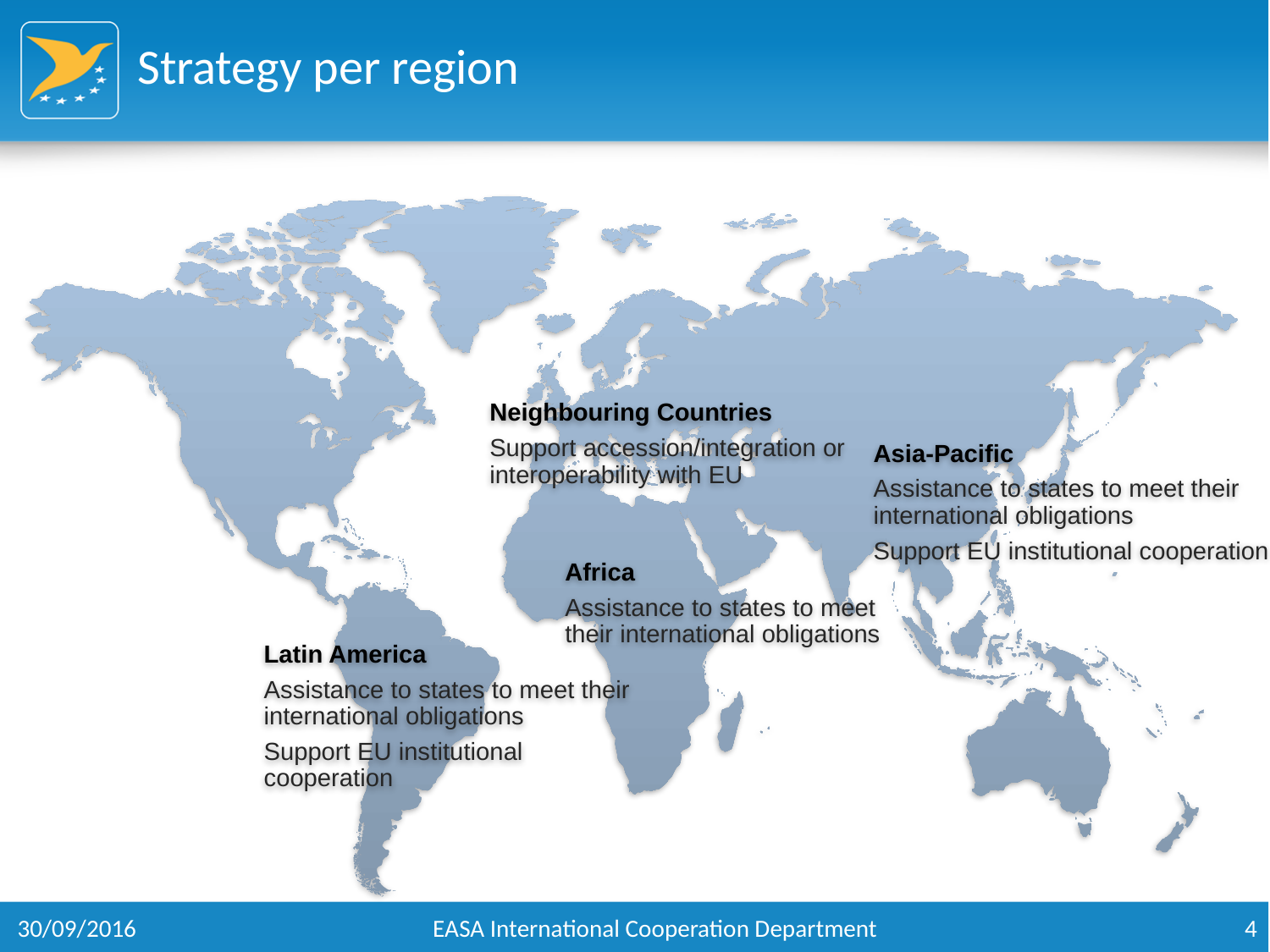

# Strategy per region

Neighbouring Countries
Support accession/integration or interoperability with EU

Asia-Pacific
Assistance to states to meet their international obligations
Support EU institutional cooperation
Africa
Assistance to states to meet their international obligations

Latin America
Assistance to states to meet their international obligations
Support EU institutional cooperation

30/09/2016
EASA International Cooperation Department
4